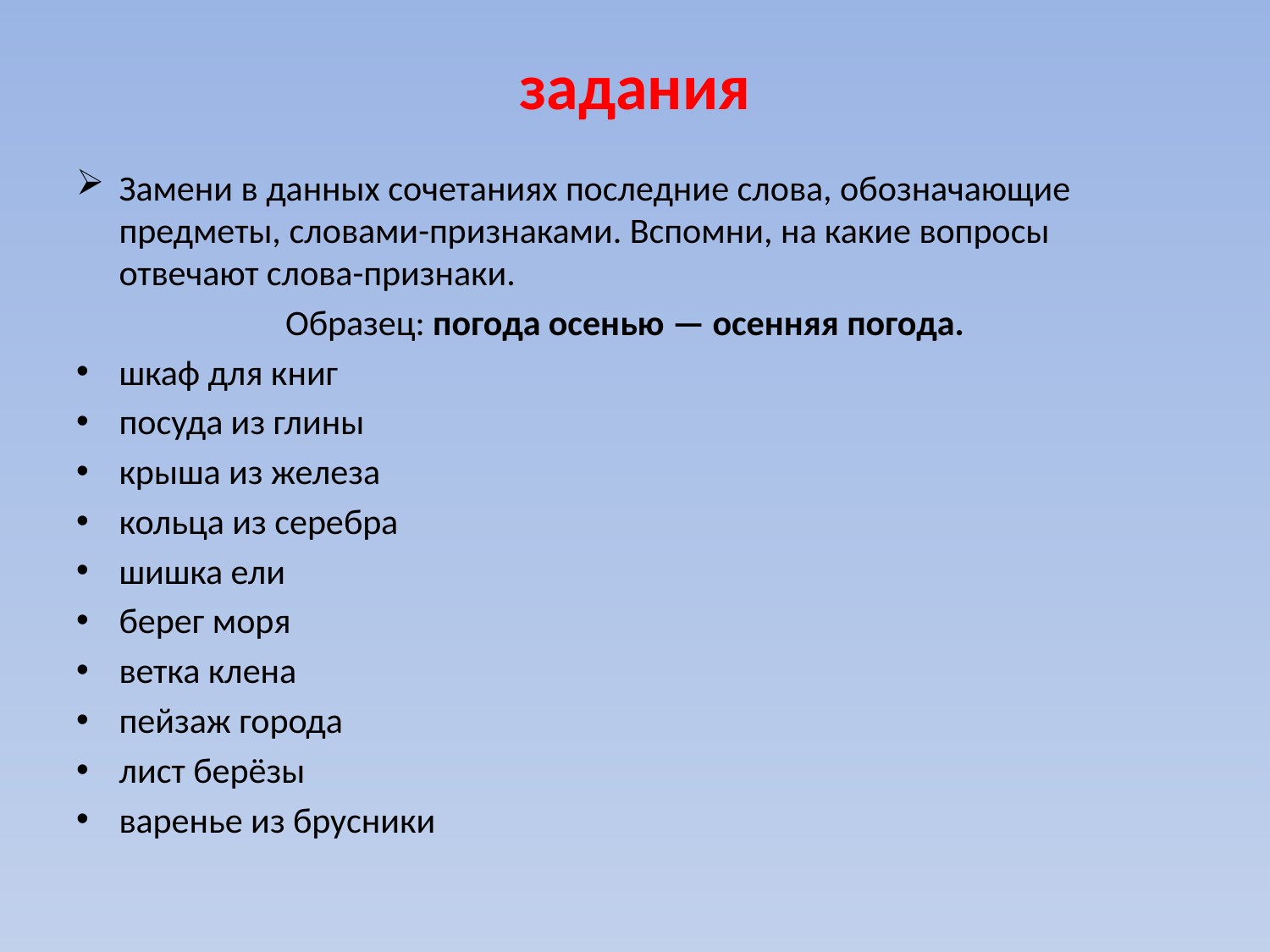

# задания
Замени в данных сочетаниях последние слова, обозначающие предметы, словами-признаками. Вспомни, на какие вопросы отвечают слова-признаки.
                          Образец: погода осенью — осенняя погода.
шкаф для книг
посуда из глины
крыша из железа
кольца из серебра
шишка ели
берег моря
ветка клена
пейзаж города
лист берёзы
варенье из брусники